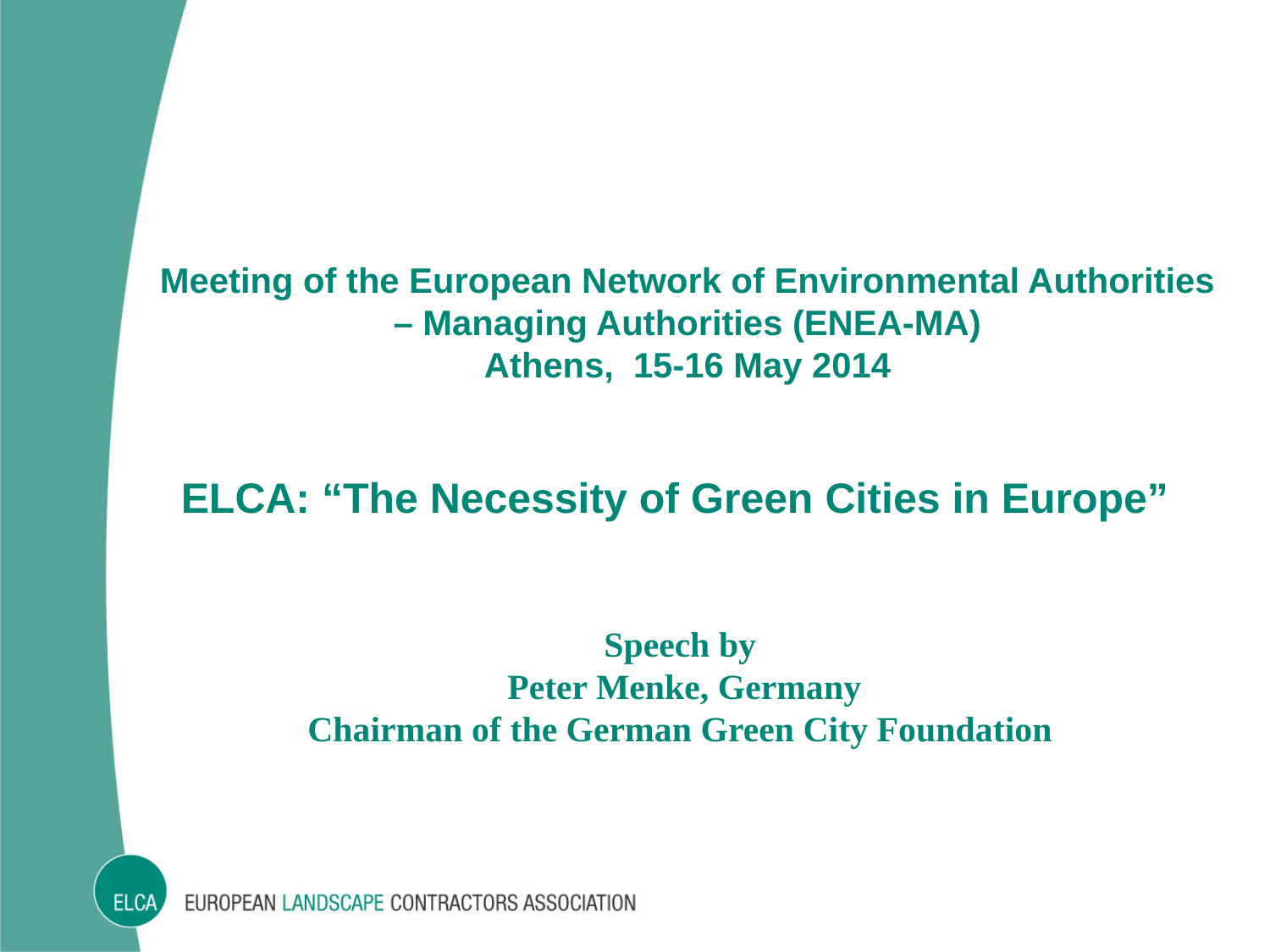

Meeting of the European Network of Environmental Authorities – Managing Authorities (ENEA-MA)
Athens,  15-16 May 2014
ELCA: “The Necessity of Green Cities in Europe”
Speech by
Peter Menke, Germany
Chairman of the German Green City Foundation